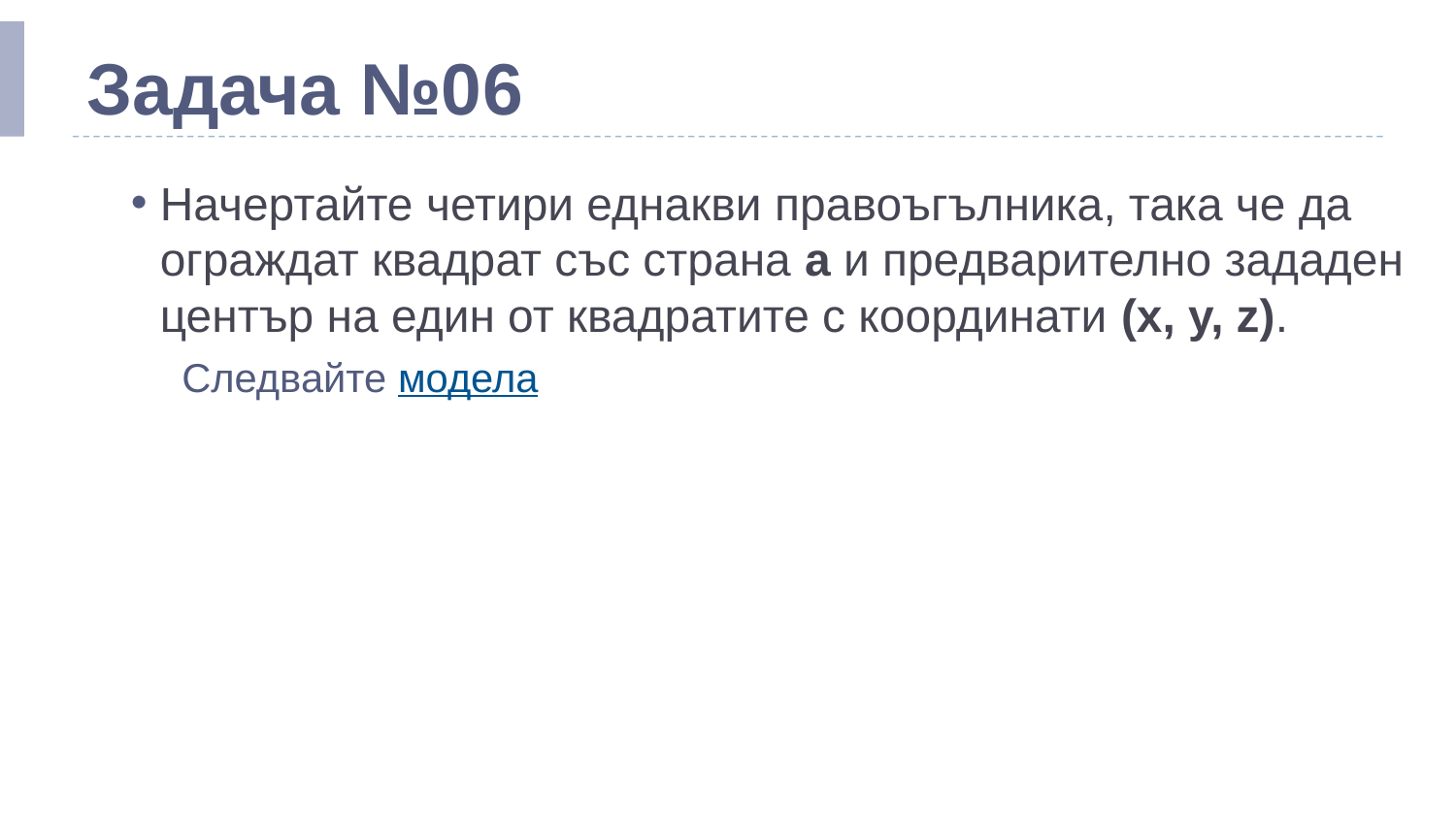

# Задача №06
Начертайте четири еднакви правоъгълника, така че да ограждат квадрат със страна a и предварително зададен център на един от квадратите с координати (x, y, z).
Следвайте модела